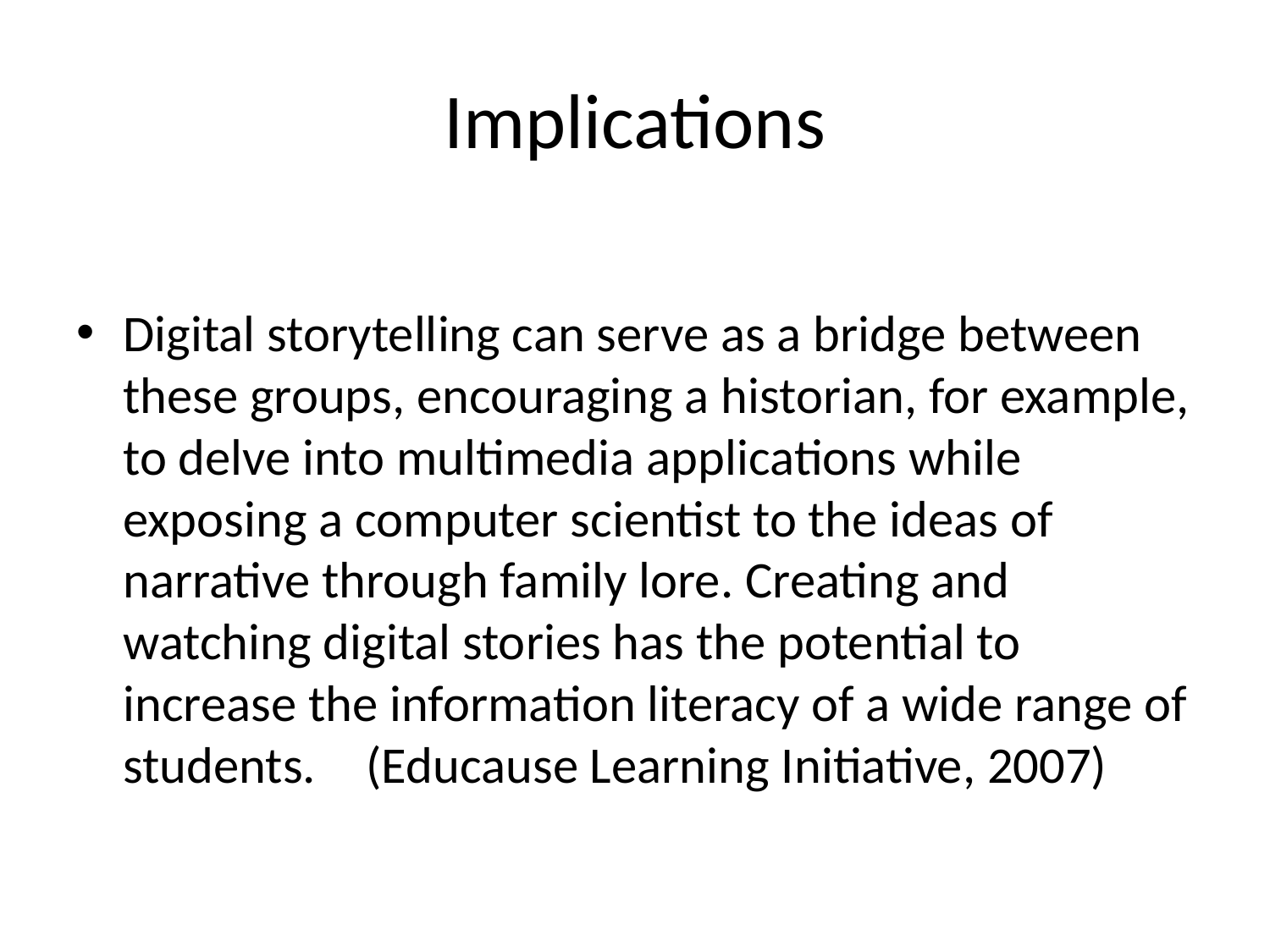

# Implications

Digital storytelling can serve as a bridge between these groups, encouraging a historian, for example, to delve into multimedia applications while exposing a computer scientist to the ideas of narrative through family lore. Creating and watching digital stories has the potential to increase the information literacy of a wide range of students.					 (Educause Learning Initiative, 2007)